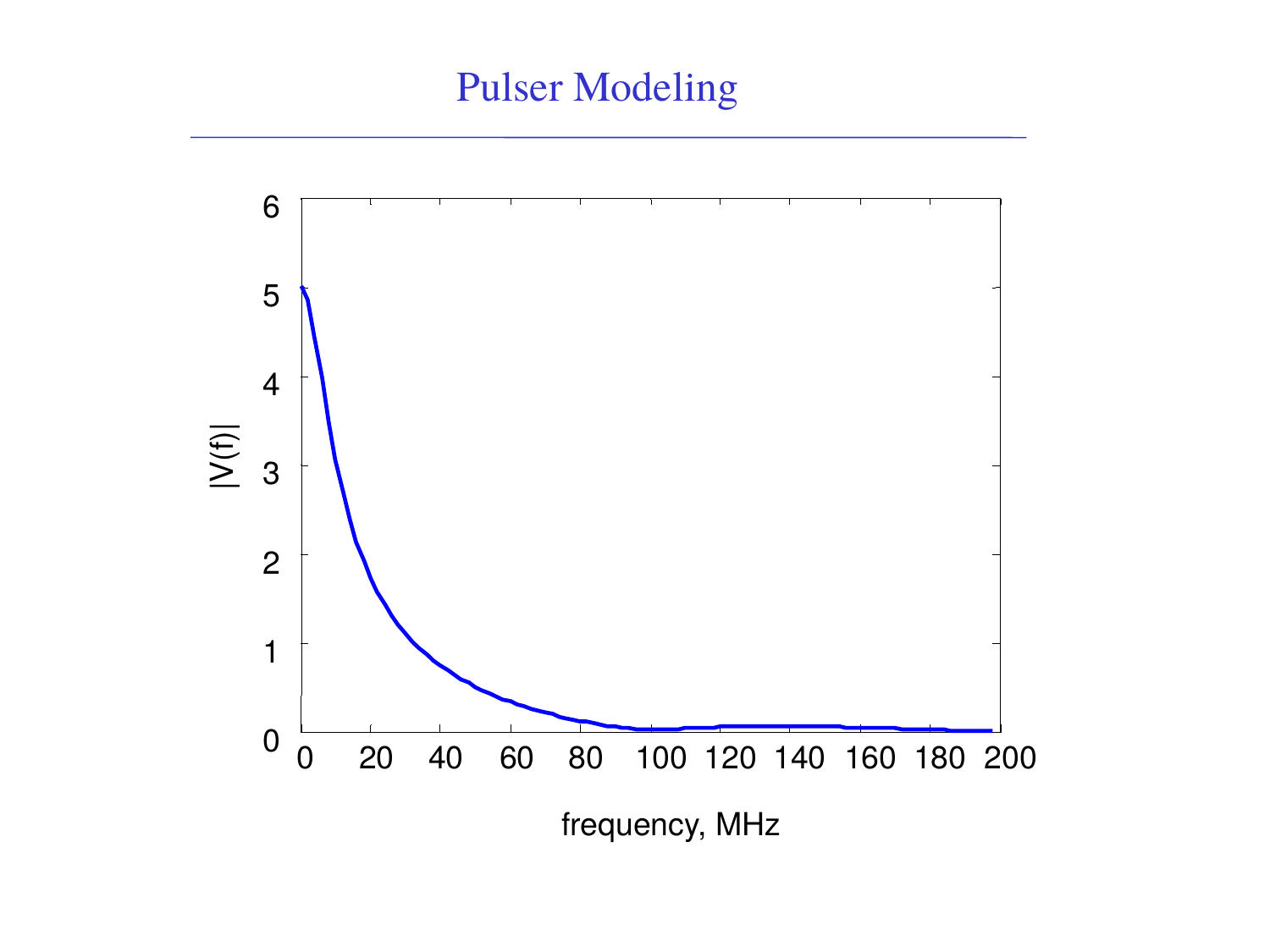

Pulser Modeling

6

5

4

|V(f)|
3

2

1

0

0
20
40
60
80
100
120
140
160
180
200
frequency, MHz